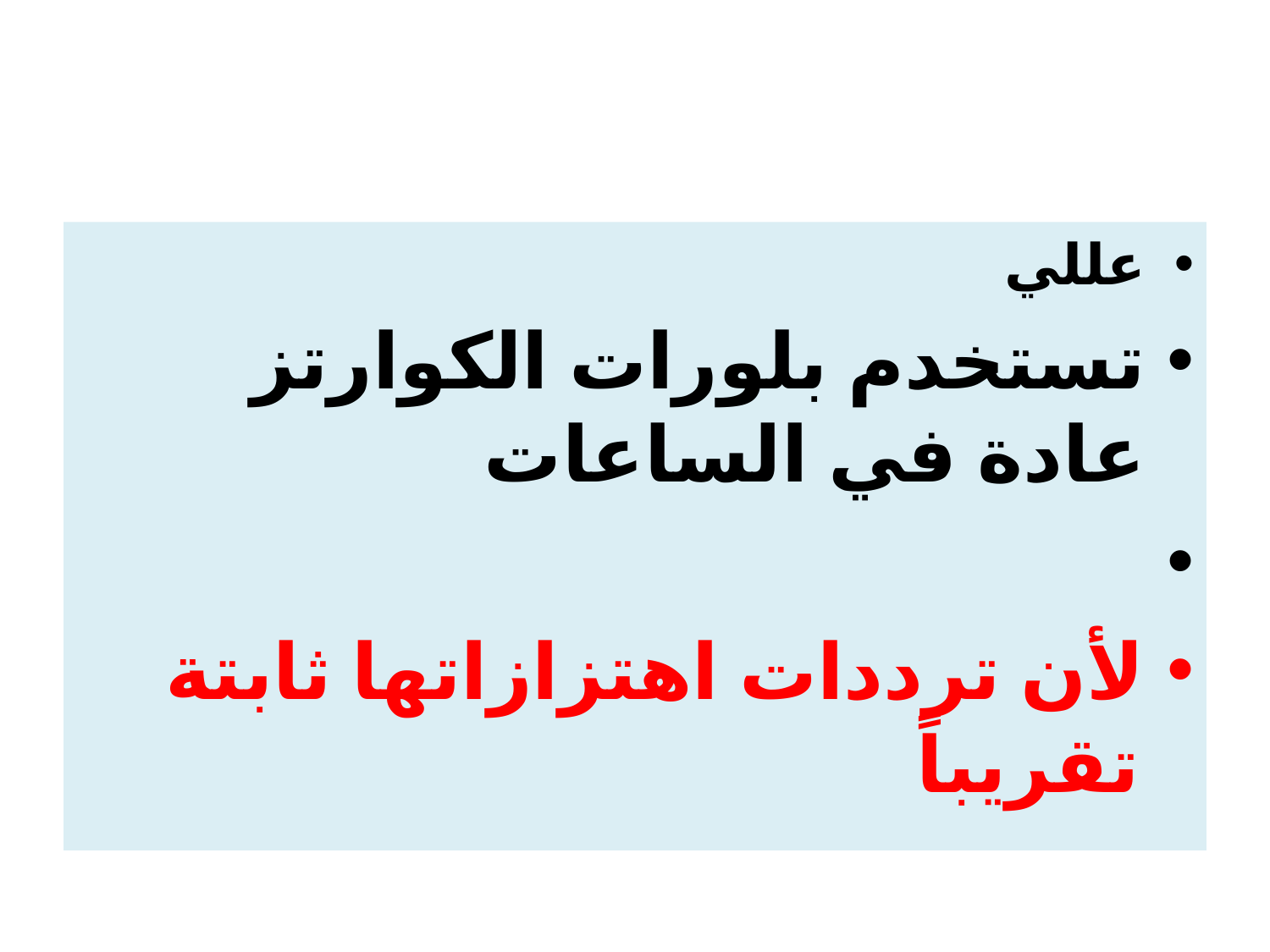

#
عللي
تستخدم بلورات الكوارتز عادة في الساعات

لأن ترددات اهتزازاتها ثابتة تقريباً